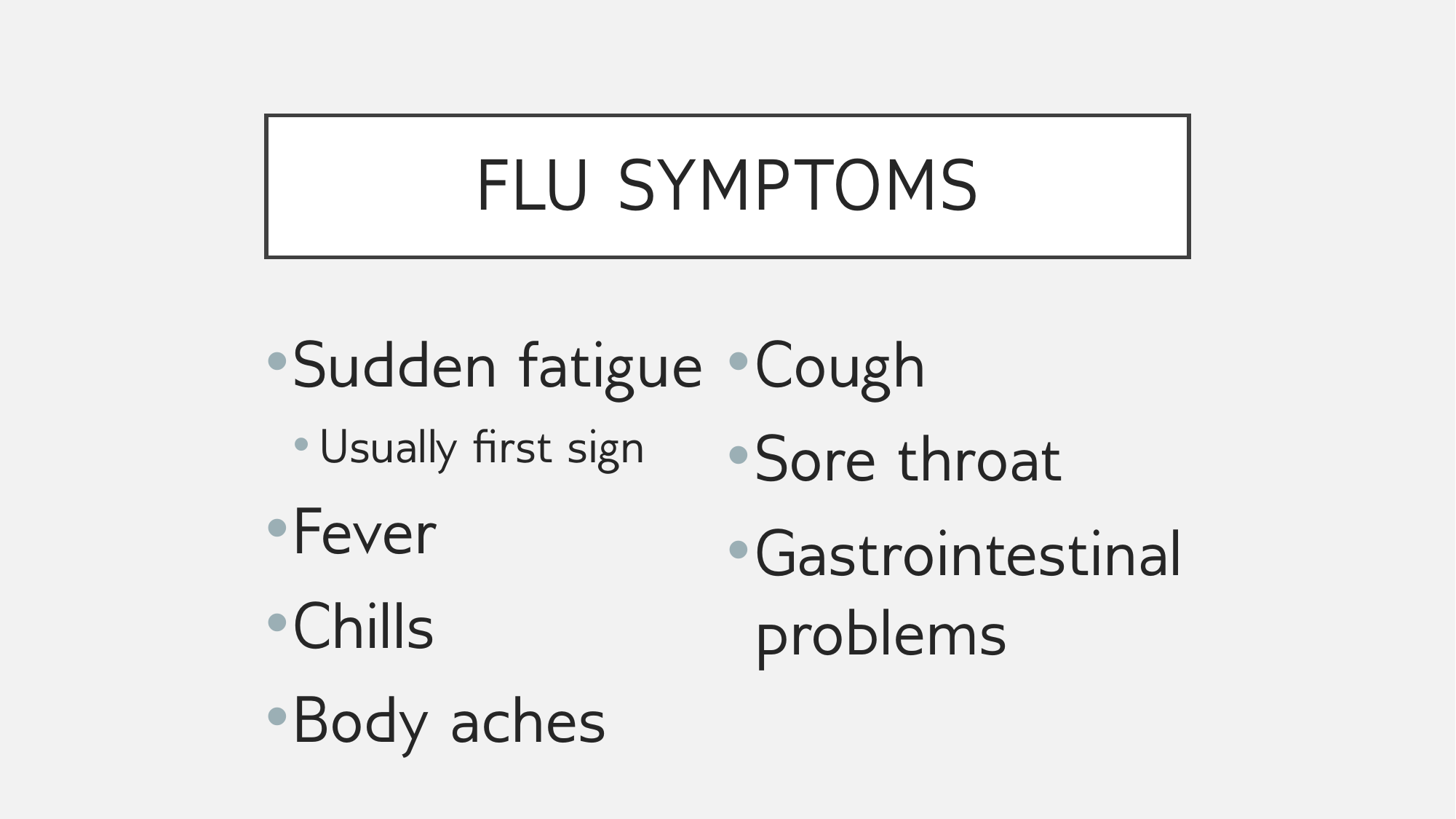

# Flu Symptoms
Sudden fatigue
Usually first sign
Fever
Chills
Body aches
Cough
Sore throat
Gastrointestinal problems